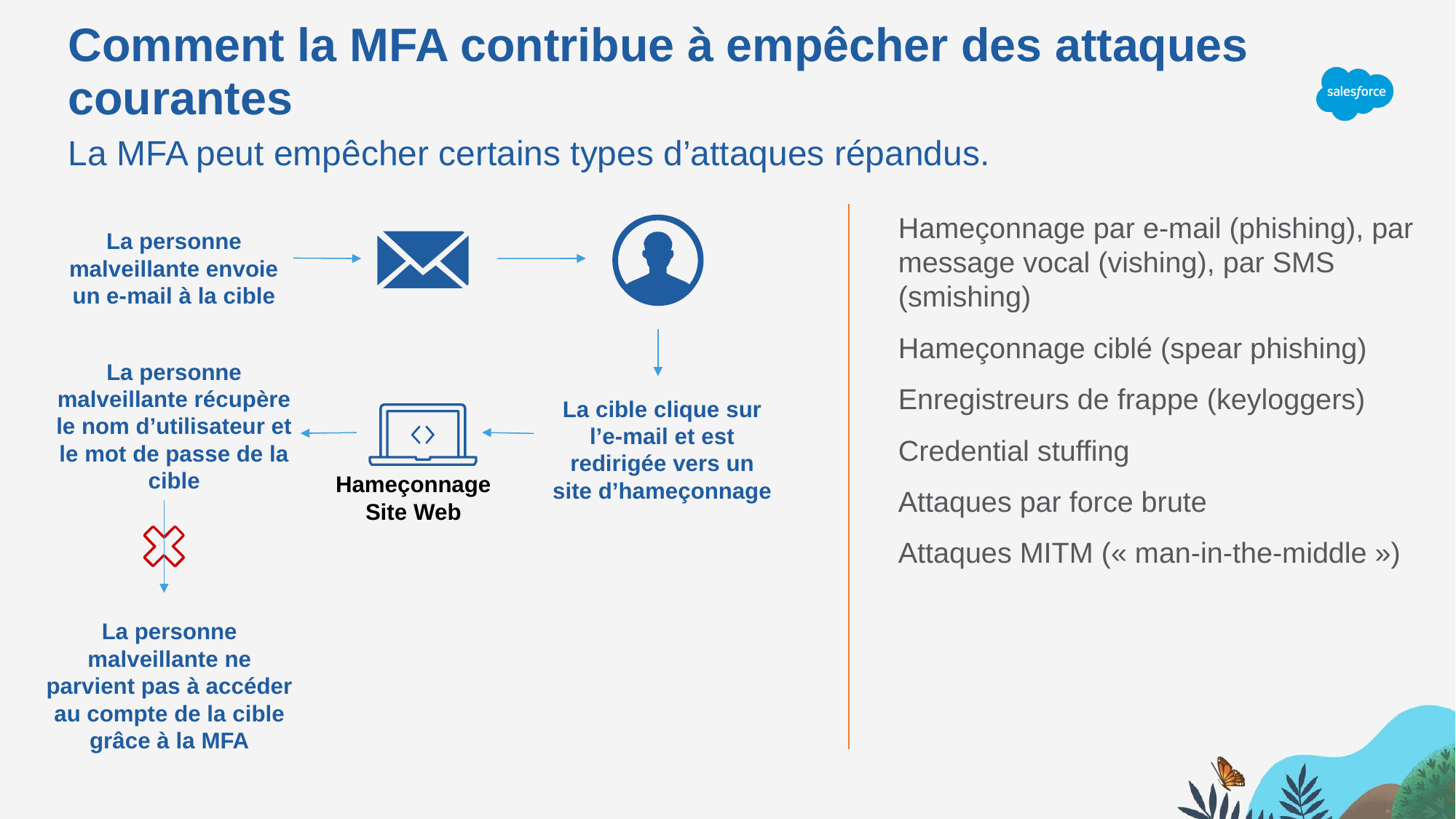

Comment la MFA contribue à empêcher des attaques courantes
La MFA peut empêcher certains types d’attaques répandus.
Hameçonnage par e-mail (phishing), par message vocal (vishing), par SMS (smishing)
Hameçonnage ciblé (spear phishing)
Enregistreurs de frappe (keyloggers)
Credential stuffing
Attaques par force brute
Attaques MITM (« man-in-the-middle »)

La personne malveillante envoie un e-mail à la cible

La personne malveillante récupère le nom d’utilisateur et le mot de passe de la cible

La cible clique sur l’e-mail et est redirigée vers un site d’hameçonnage

Hameçonnage
Site Web

La personne malveillante ne parvient pas à accéder au compte de la cible grâce à la MFA